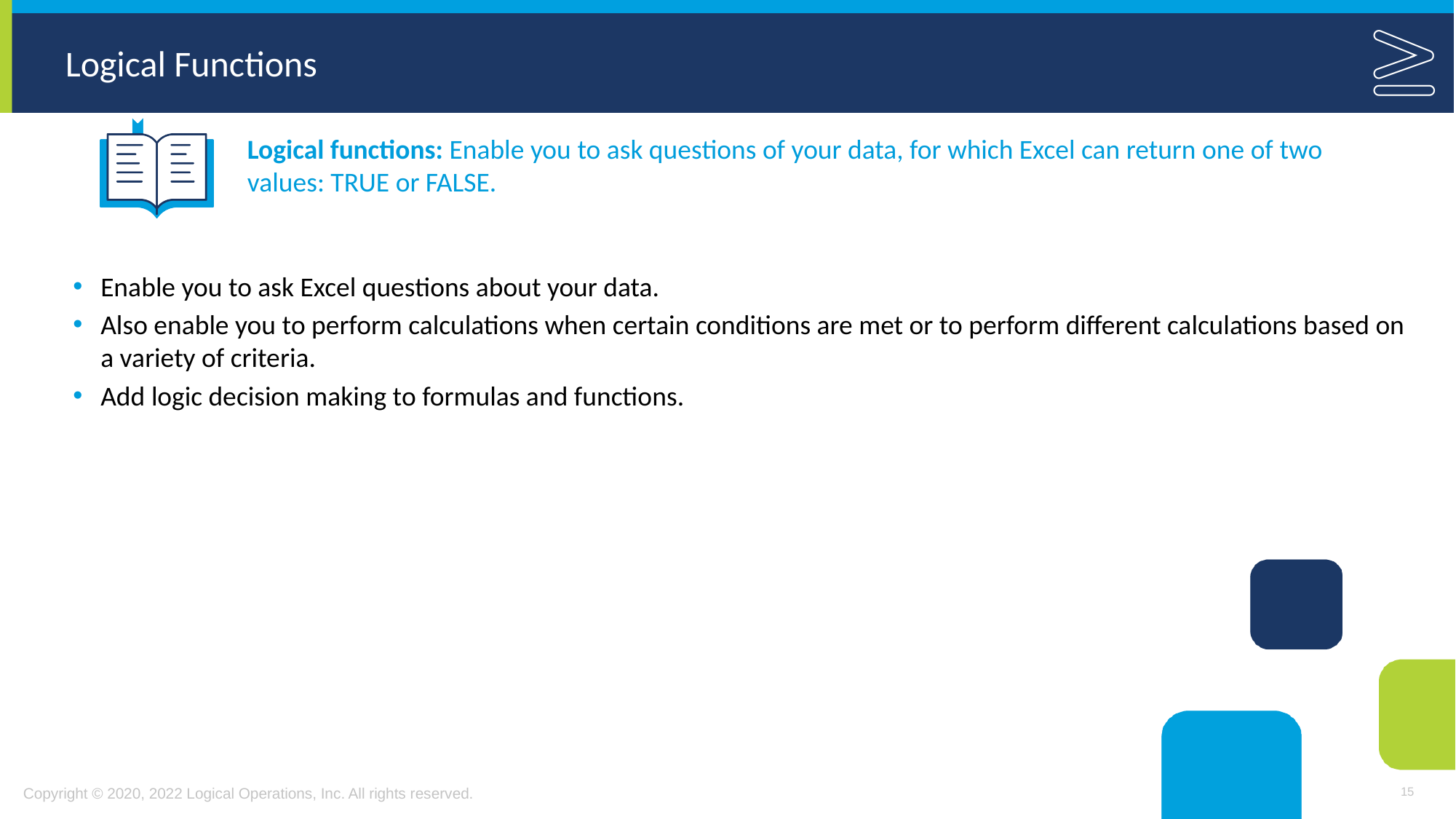

# Logical Functions
Logical functions: Enable you to ask questions of your data, for which Excel can return one of two values: TRUE or FALSE.
Enable you to ask Excel questions about your data.
Also enable you to perform calculations when certain conditions are met or to perform different calculations based on a variety of criteria.
Add logic decision making to formulas and functions.
15